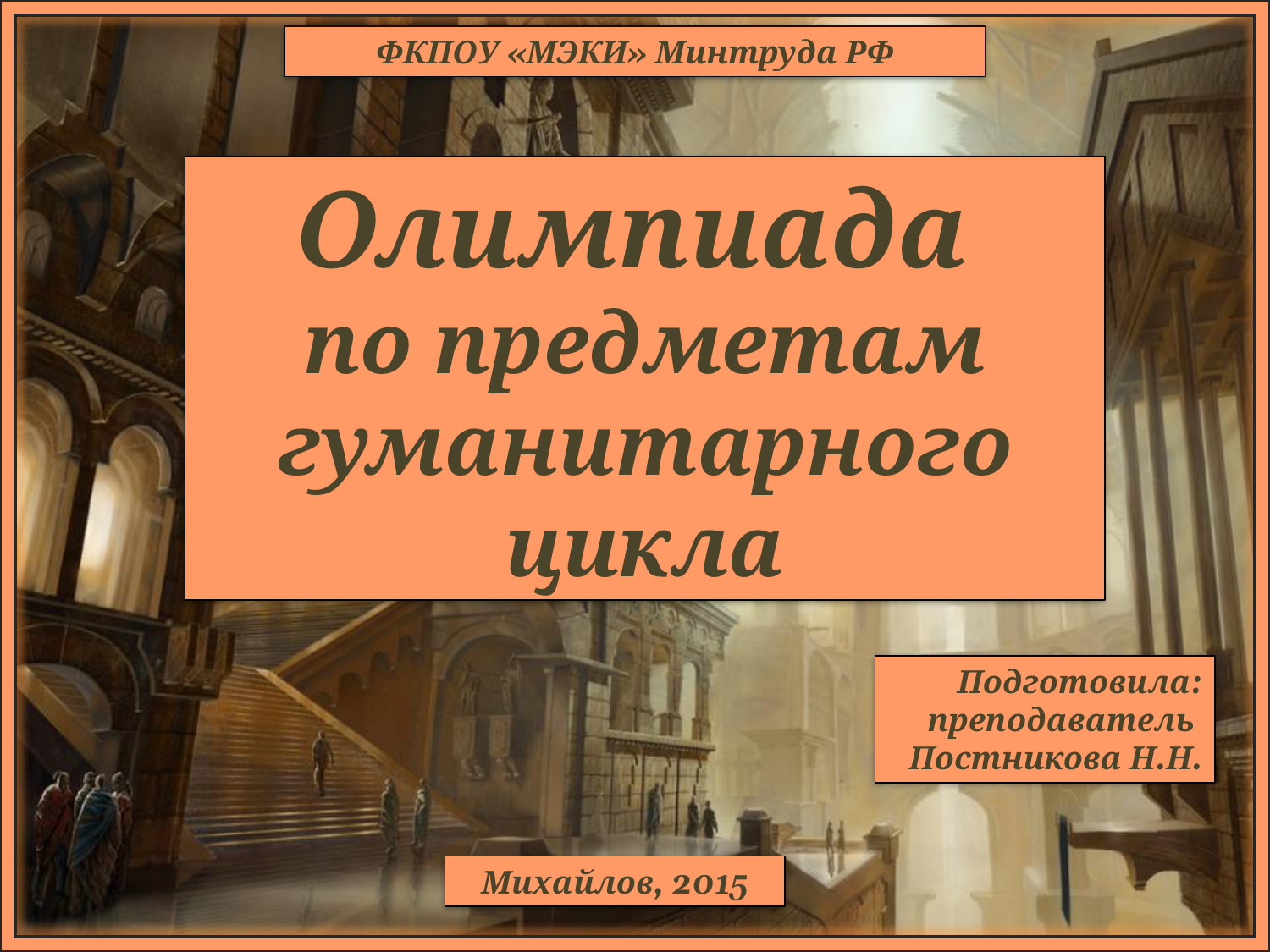

ФКПОУ «МЭКИ» Минтруда РФ
Олимпиада
по предметам гуманитарного цикла
Подготовила: преподаватель
Постникова Н.Н.
Михайлов, 2015